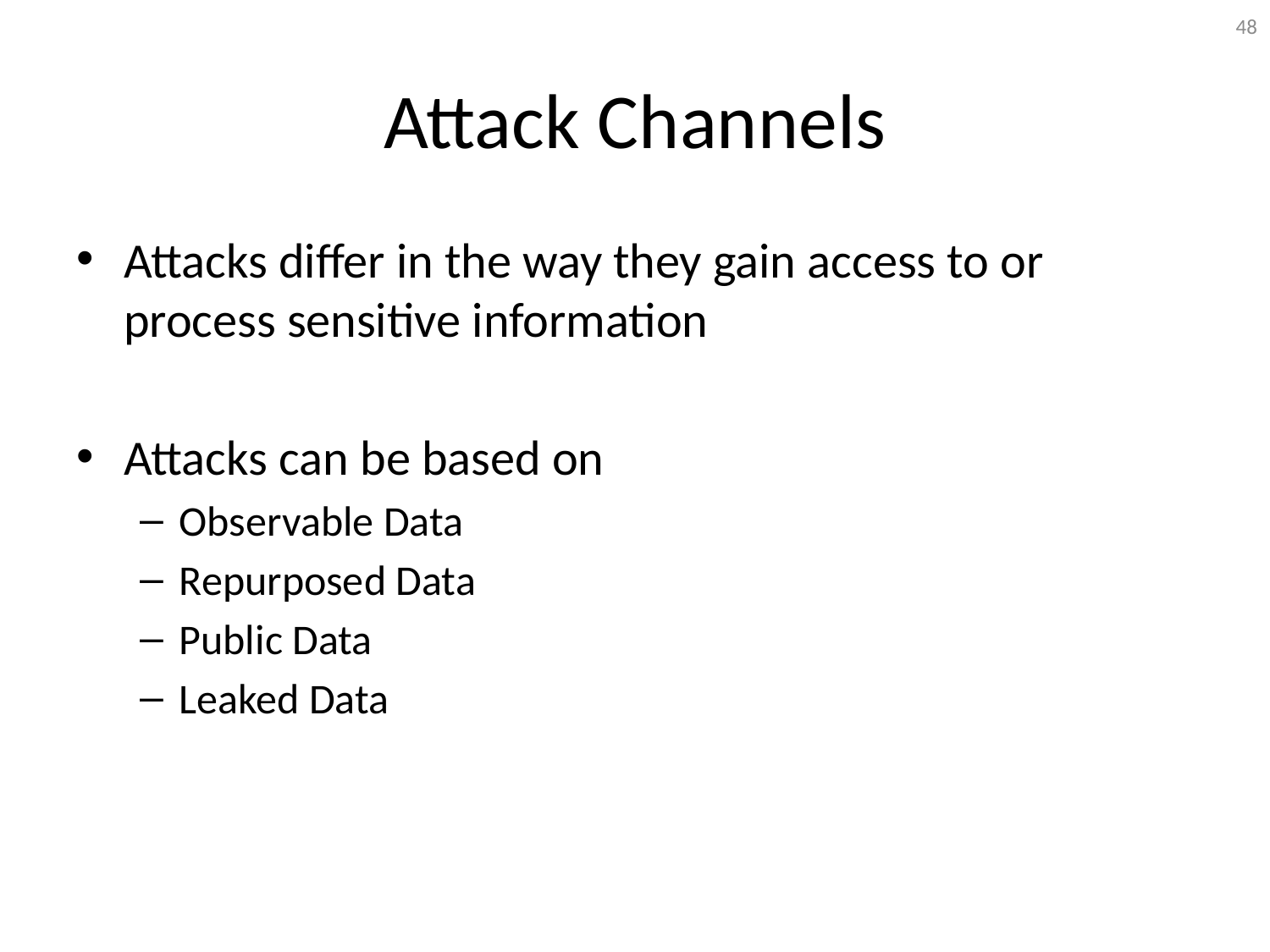

48
# Attack Channels
Attacks differ in the way they gain access to or process sensitive information

Attacks can be based on
Observable Data
Repurposed Data
Public Data
Leaked Data